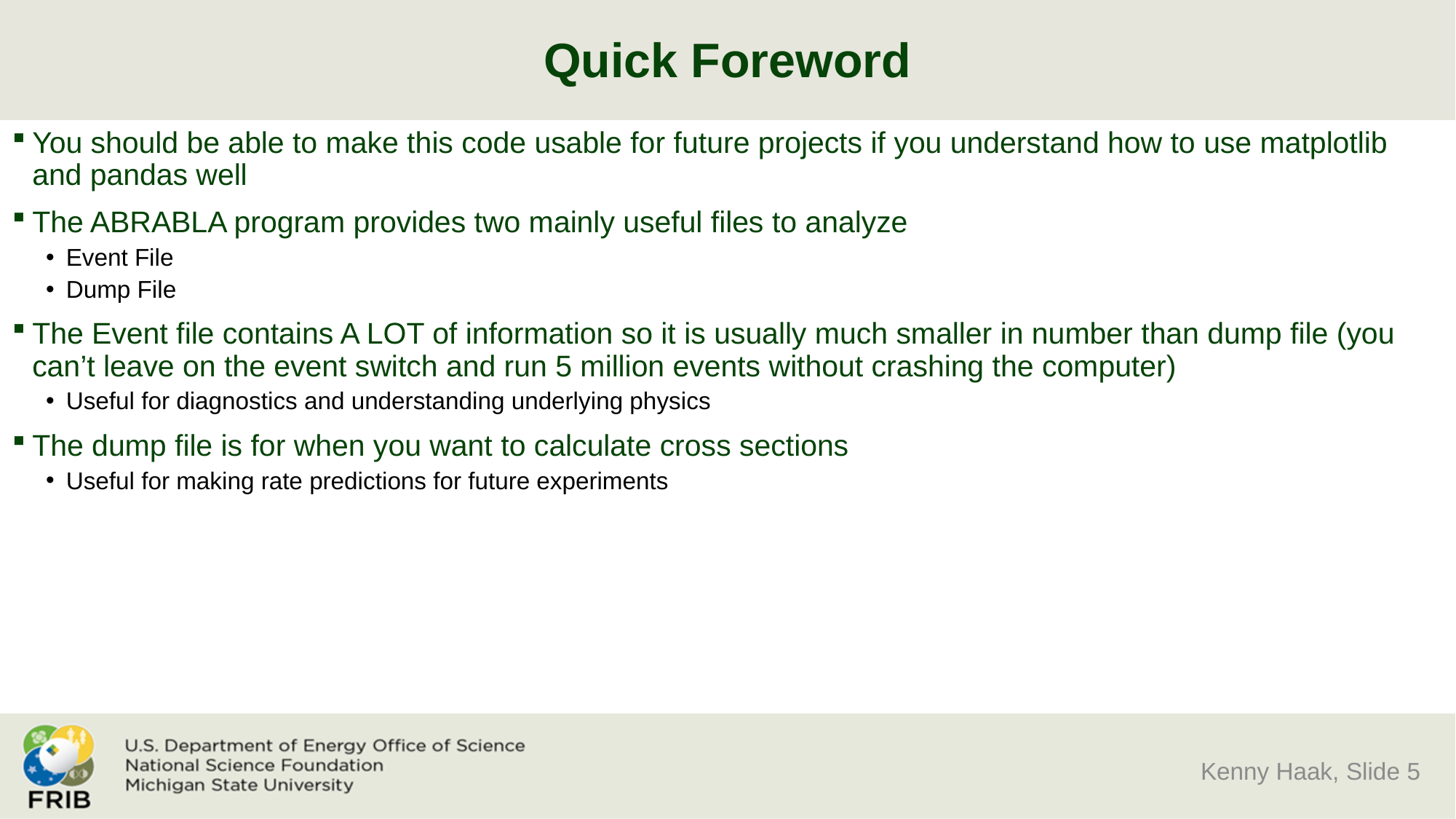

# Quick Foreword
You should be able to make this code usable for future projects if you understand how to use matplotlib and pandas well
The ABRABLA program provides two mainly useful files to analyze
Event File
Dump File
The Event file contains A LOT of information so it is usually much smaller in number than dump file (you can’t leave on the event switch and run 5 million events without crashing the computer)
Useful for diagnostics and understanding underlying physics
The dump file is for when you want to calculate cross sections
Useful for making rate predictions for future experiments